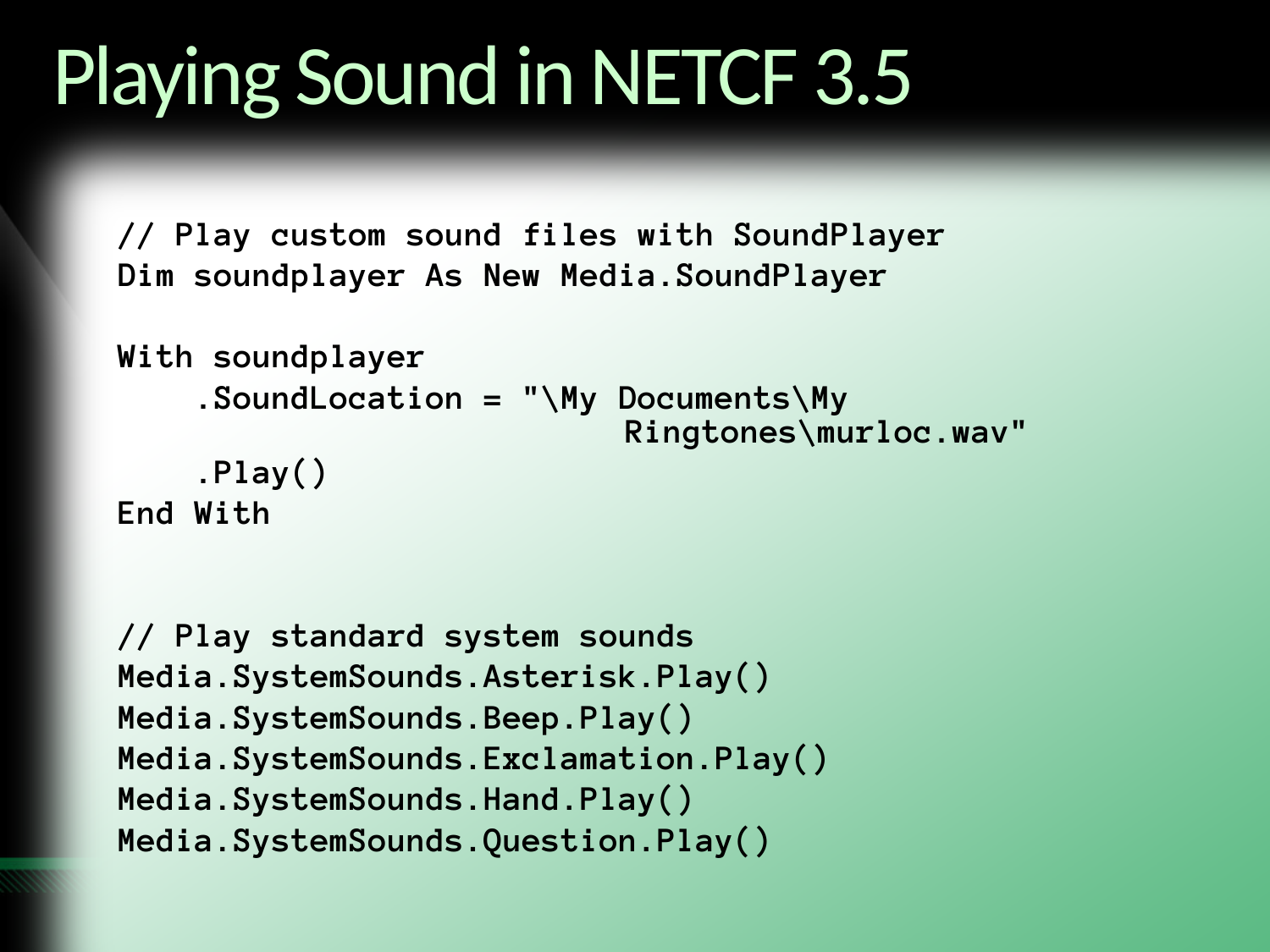

# Playing Sound in NETCF 3.5
// Play custom sound files with SoundPlayer
Dim soundplayer As New Media.SoundPlayer

With soundplayer
    .SoundLocation = "\My Documents\My 							Ringtones\murloc.wav"
    .Play()
End With

// Play standard system sounds
Media.SystemSounds.Asterisk.Play()
Media.SystemSounds.Beep.Play()
Media.SystemSounds.Exclamation.Play()
Media.SystemSounds.Hand.Play()
Media.SystemSounds.Question.Play()